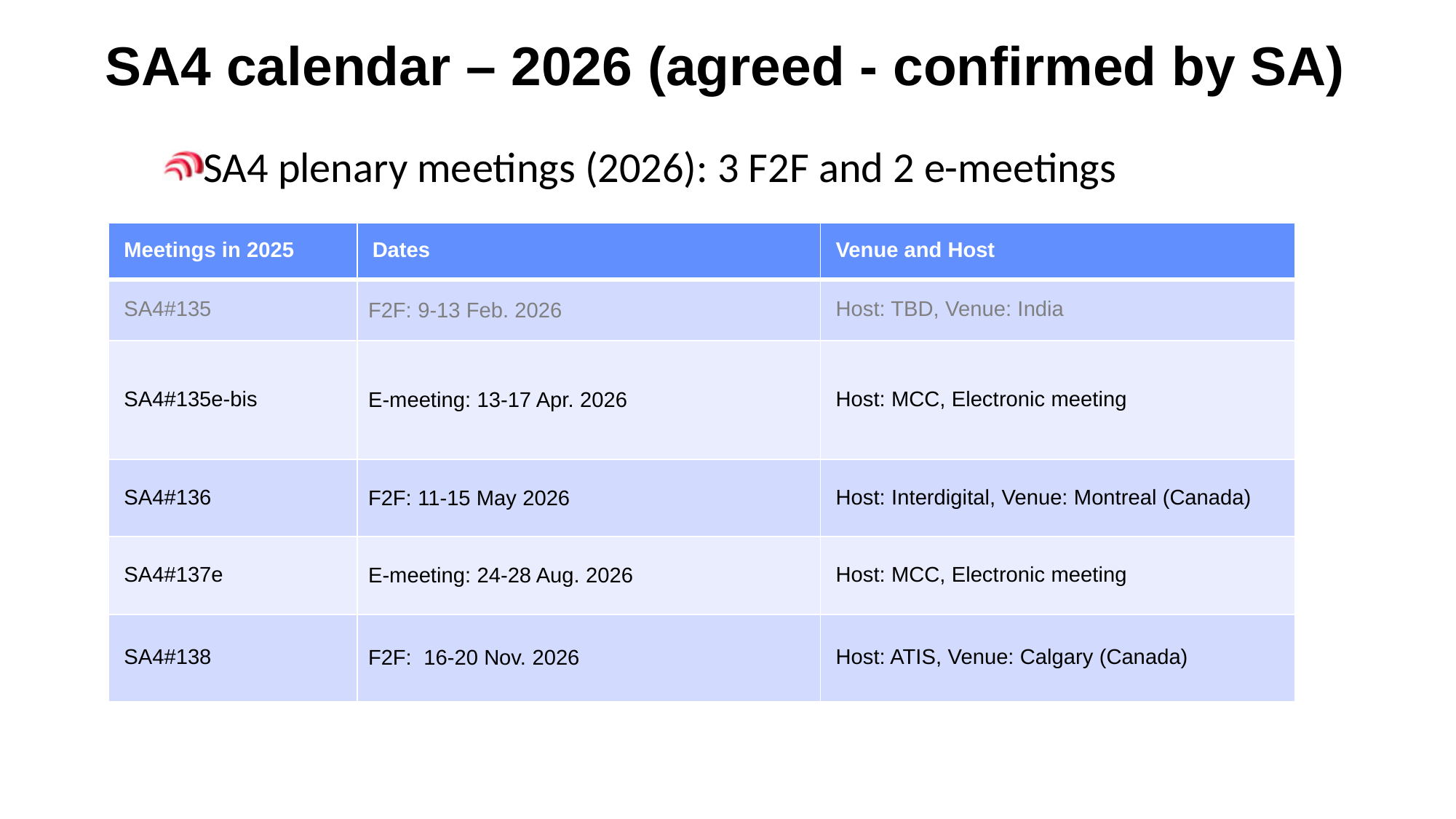

# SA4 calendar – 2026 (agreed - confirmed by SA)
SA4 plenary meetings (2026): 3 F2F and 2 e-meetings
| Meetings in 2025 | Dates | Venue and Host |
| --- | --- | --- |
| SA4#135 | F2F: 9-13 Feb. 2026 | Host: TBD, Venue: India |
| SA4#135e-bis | E-meeting: 13-17 Apr. 2026 | Host: MCC, Electronic meeting |
| SA4#136 | F2F: 11-15 May 2026 | Host: Interdigital, Venue: Montreal (Canada) |
| SA4#137e | E-meeting: 24-28 Aug. 2026 | Host: MCC, Electronic meeting |
| SA4#138 | F2F:  16-20 Nov. 2026 | Host: ATIS, Venue: Calgary (Canada) |